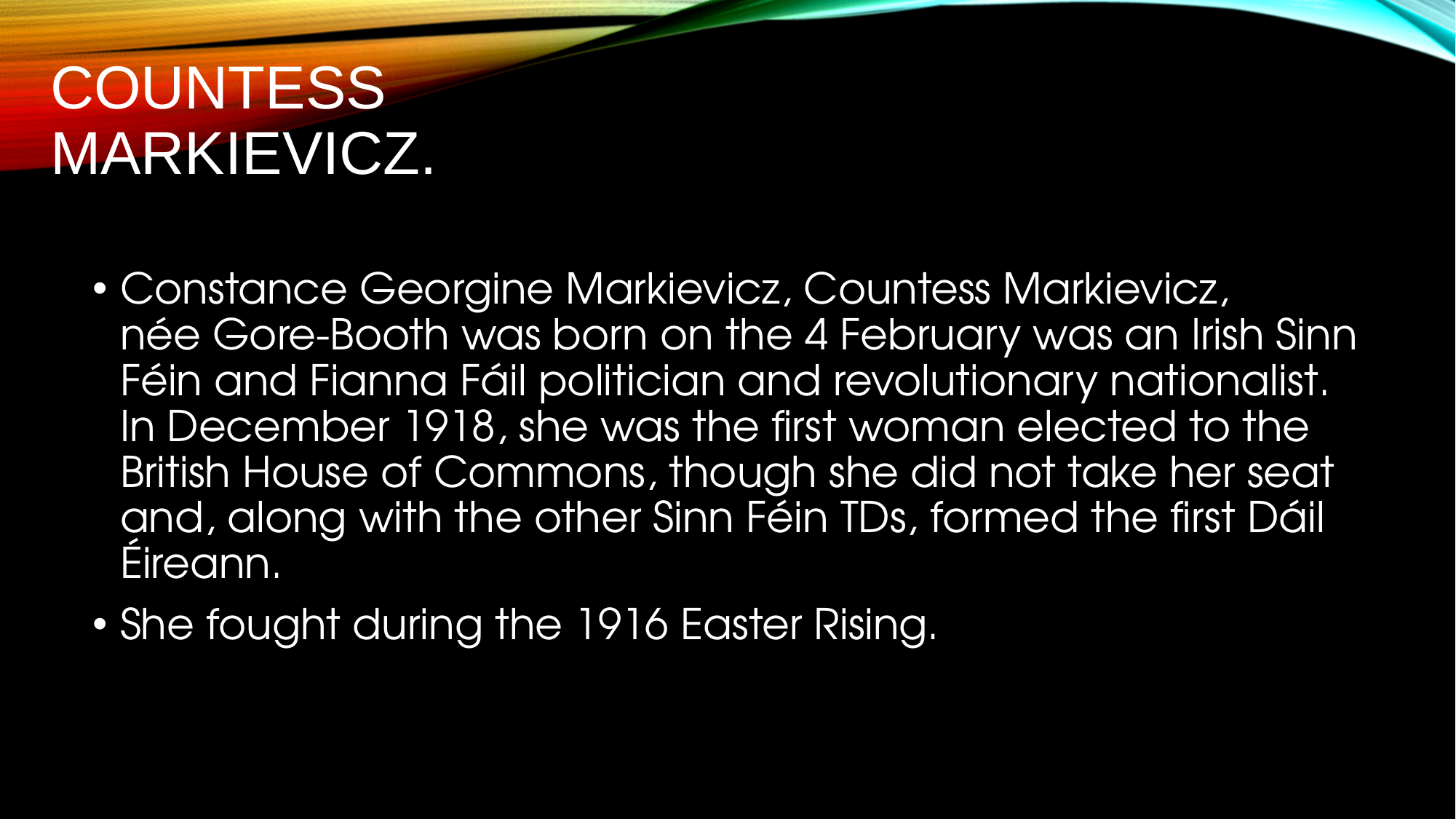

# Countess Markievicz.
Constance Georgine Markievicz, Countess Markievicz, née Gore-Booth was born on the 4 February was an Irish Sinn Féin and Fianna Fáil politician and revolutionary nationalist. In December 1918, she was the first woman elected to the British House of Commons, though she did not take her seat and, along with the other Sinn Féin TDs, formed the first Dáil Éireann.
She fought during the 1916 Easter Rising.